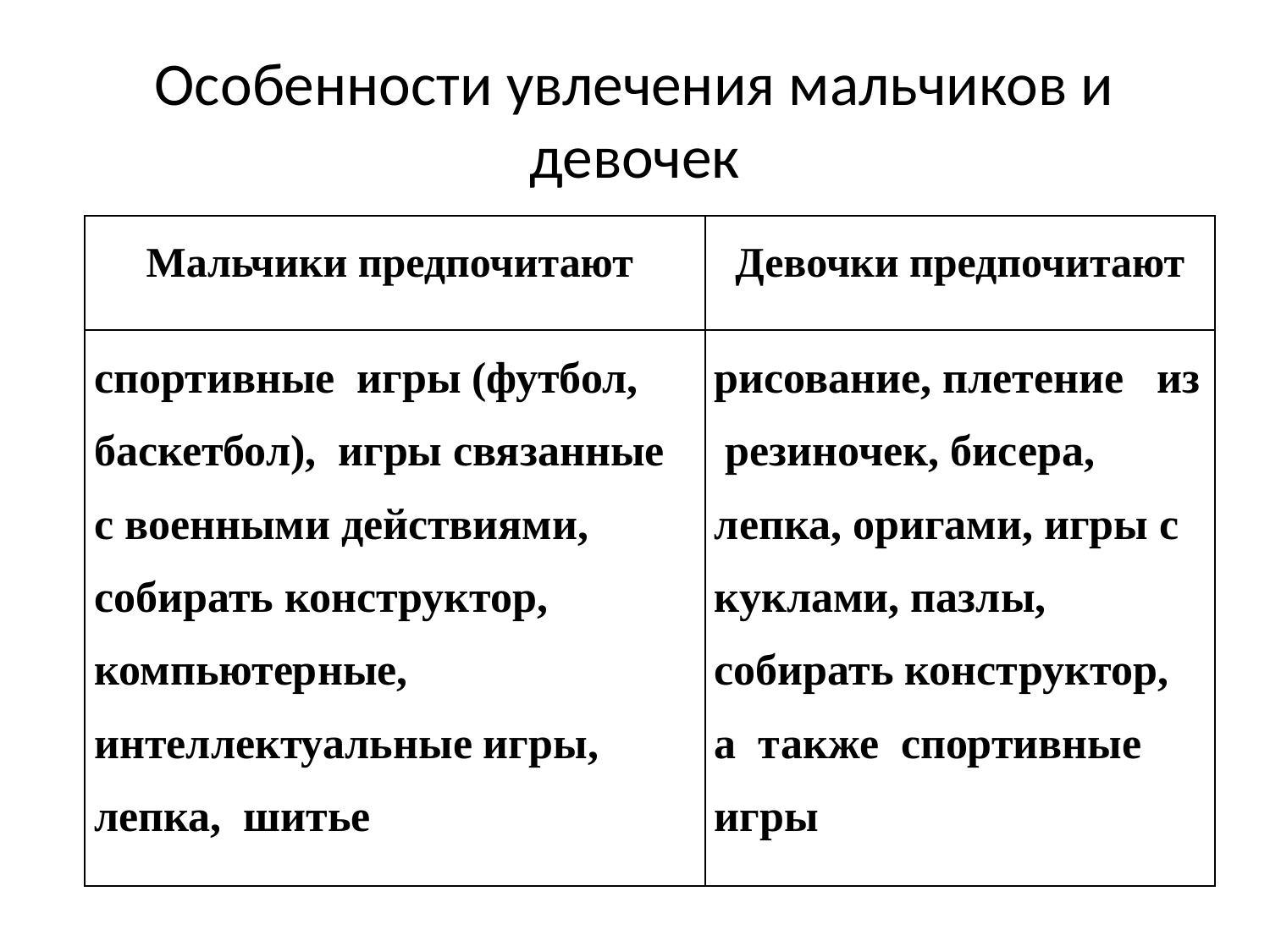

# Особенности увлечения мальчиков и девочек
| Мальчики предпочитают | Девочки предпочитают |
| --- | --- |
| спортивные игры (футбол, баскетбол), игры связанные с военными действиями, собирать конструктор, компьютерные, интеллектуальные игры, лепка, шитье | рисование, плетение из резиночек, бисера, лепка, оригами, игры с куклами, пазлы, собирать конструктор, а также спортивные игры |